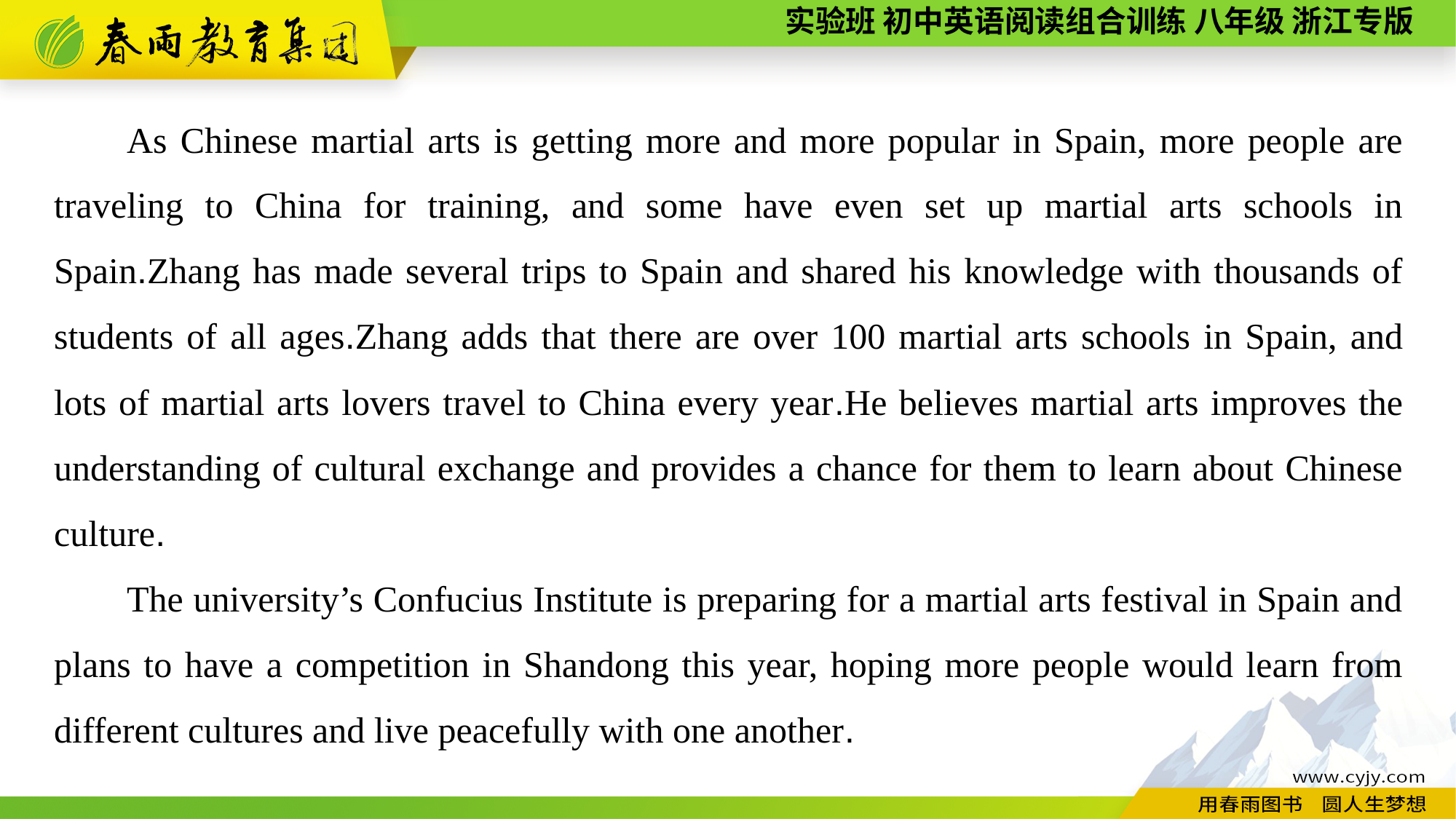

As Chinese martial arts is getting more and more popular in Spain, more people are traveling to China for training, and some have even set up martial arts schools in Spain.Zhang has made several trips to Spain and shared his knowledge with thousands of students of all ages.Zhang adds that there are over 100 martial arts schools in Spain, and lots of martial arts lovers travel to China every year.He believes martial arts improves the understanding of cultural exchange and provides a chance for them to learn about Chinese culture.
The university’s Confucius Institute is preparing for a martial arts festival in Spain and plans to have a competition in Shandong this year, hoping more people would learn from different cultures and live peacefully with one another.